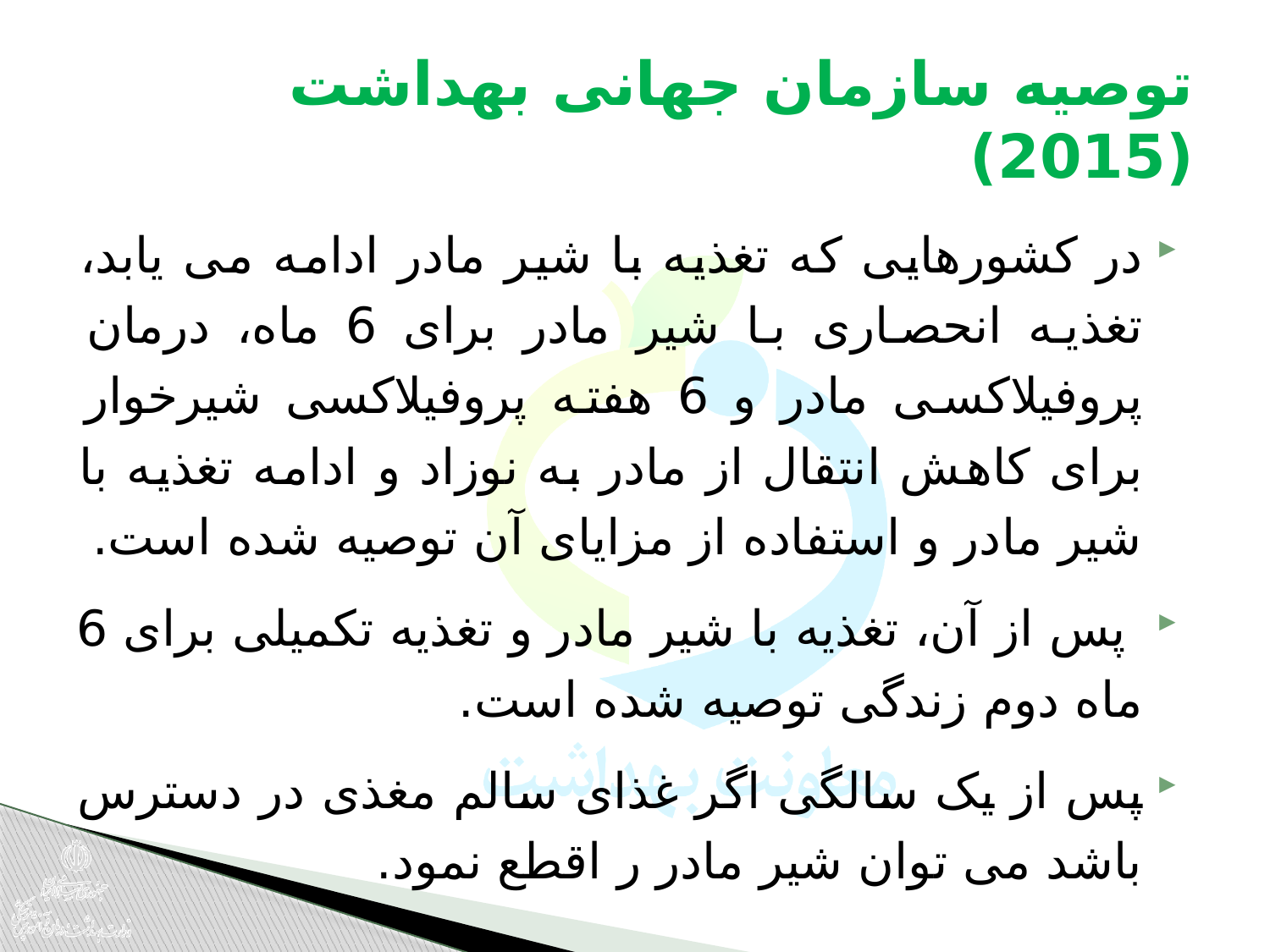

# توصیه سازمان جهانی بهداشت (2015)
در کشورهایی که تغذیه با شیر مادر ادامه می یابد، تغذیه انحصاری با شیر مادر برای 6 ماه، درمان پروفیلاکسی مادر و 6 هفته پروفیلاکسی شیرخوار برای کاهش انتقال از مادر به نوزاد و ادامه تغذیه با شیر مادر و استفاده از مزایای آن توصیه شده است.
 پس از آن، تغذیه با شیر مادر و تغذیه تکمیلی برای 6 ماه دوم زندگی توصیه شده است.
پس از یک سالگی اگر غذای سالم مغذی در دسترس باشد می توان شیر مادر ر اقطع نمود.